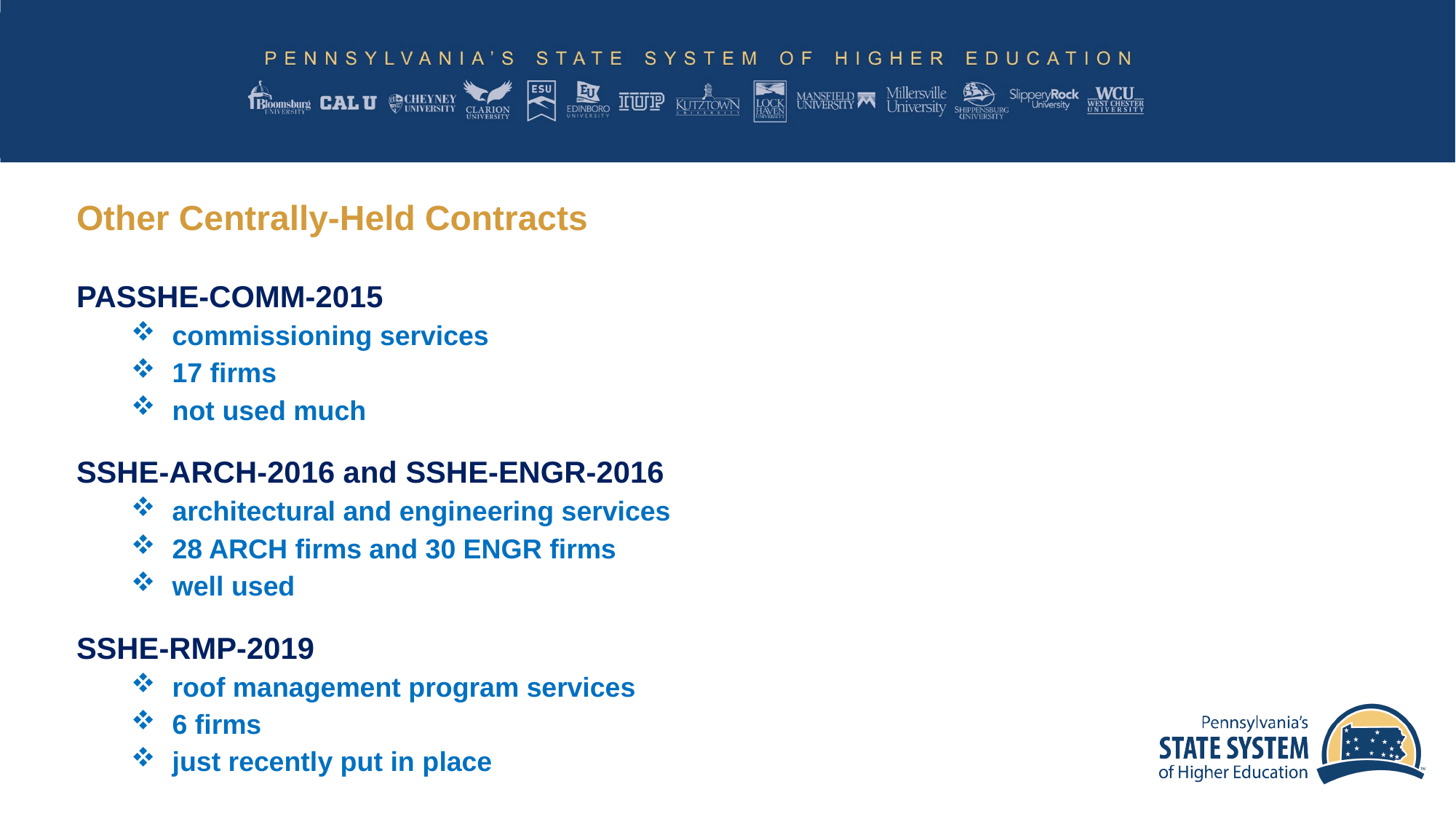

# Other Centrally-Held Contracts
PASSHE-COMM-2015
commissioning services
17 firms
not used much
SSHE-ARCH-2016 and SSHE-ENGR-2016
architectural and engineering services
28 ARCH firms and 30 ENGR firms
well used
SSHE-RMP-2019
roof management program services
6 firms
just recently put in place